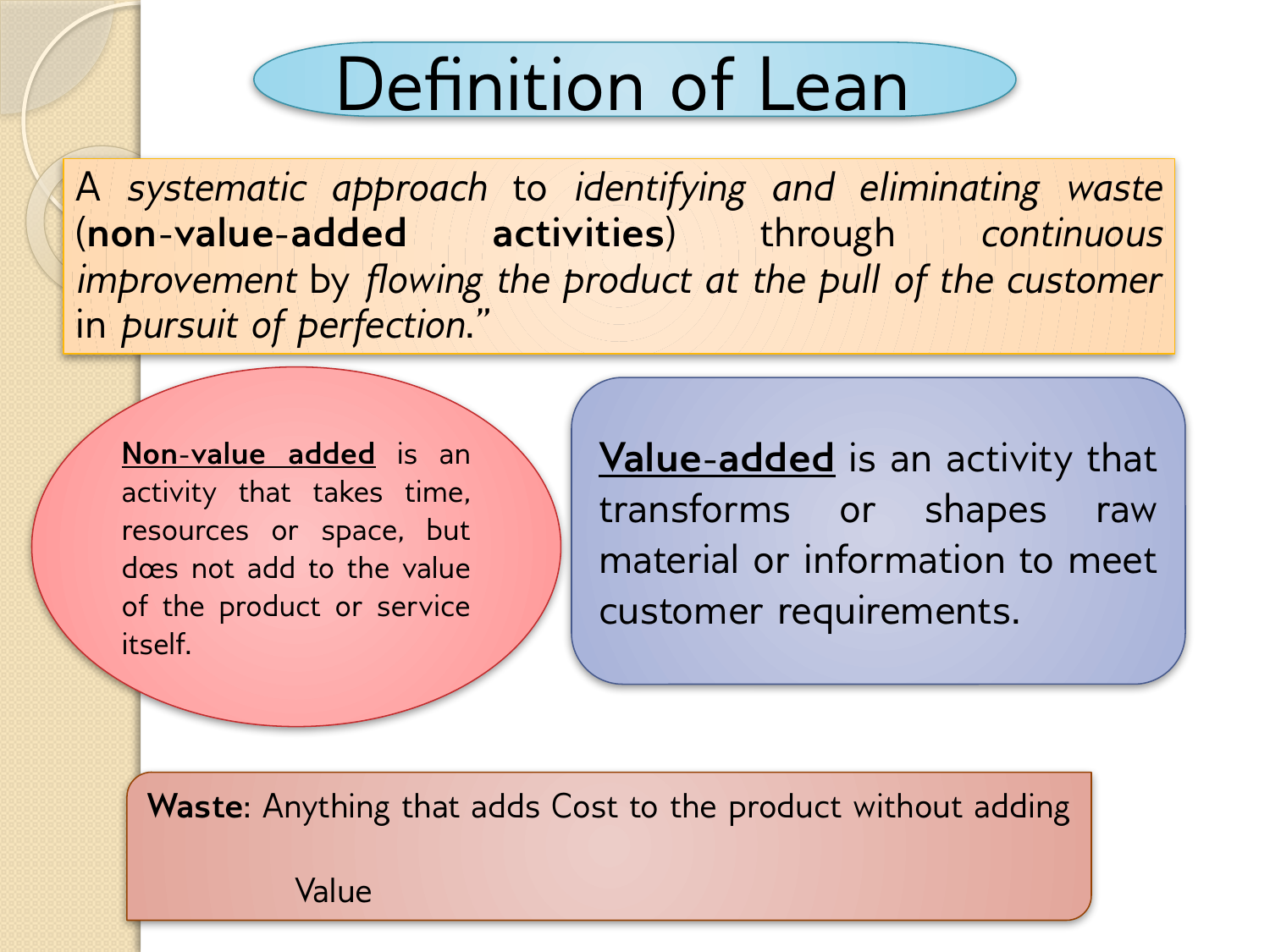

Definition of Lean
A systematic approach to identifying and eliminating waste (non-value-added activities) through continuous improvement by flowing the product at the pull of the customer in pursuit of perfection.”
Non-value added is an activity that takes time, resources or space, but does not add to the value of the product or service itself.
Value-added is an activity that transforms or shapes raw material or information to meet customer requirements.
Waste: Anything that adds Cost to the product without adding
              Value